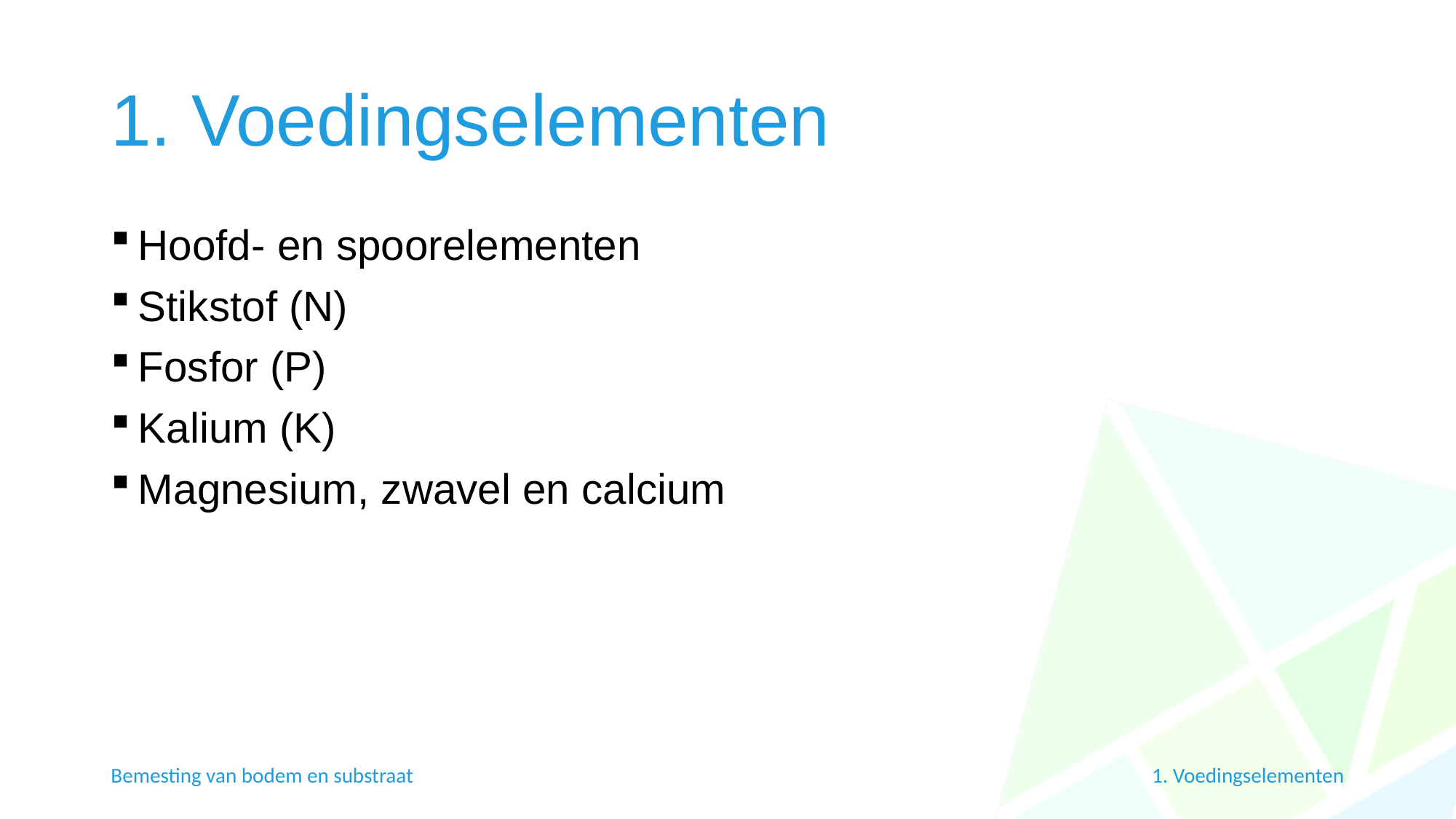

# 1. Voedingselementen
Hoofd- en spoorelementen
Stikstof (N)
Fosfor (P)
Kalium (K)
Magnesium, zwavel en calcium
Bemesting van bodem en substraat
1. Voedingselementen